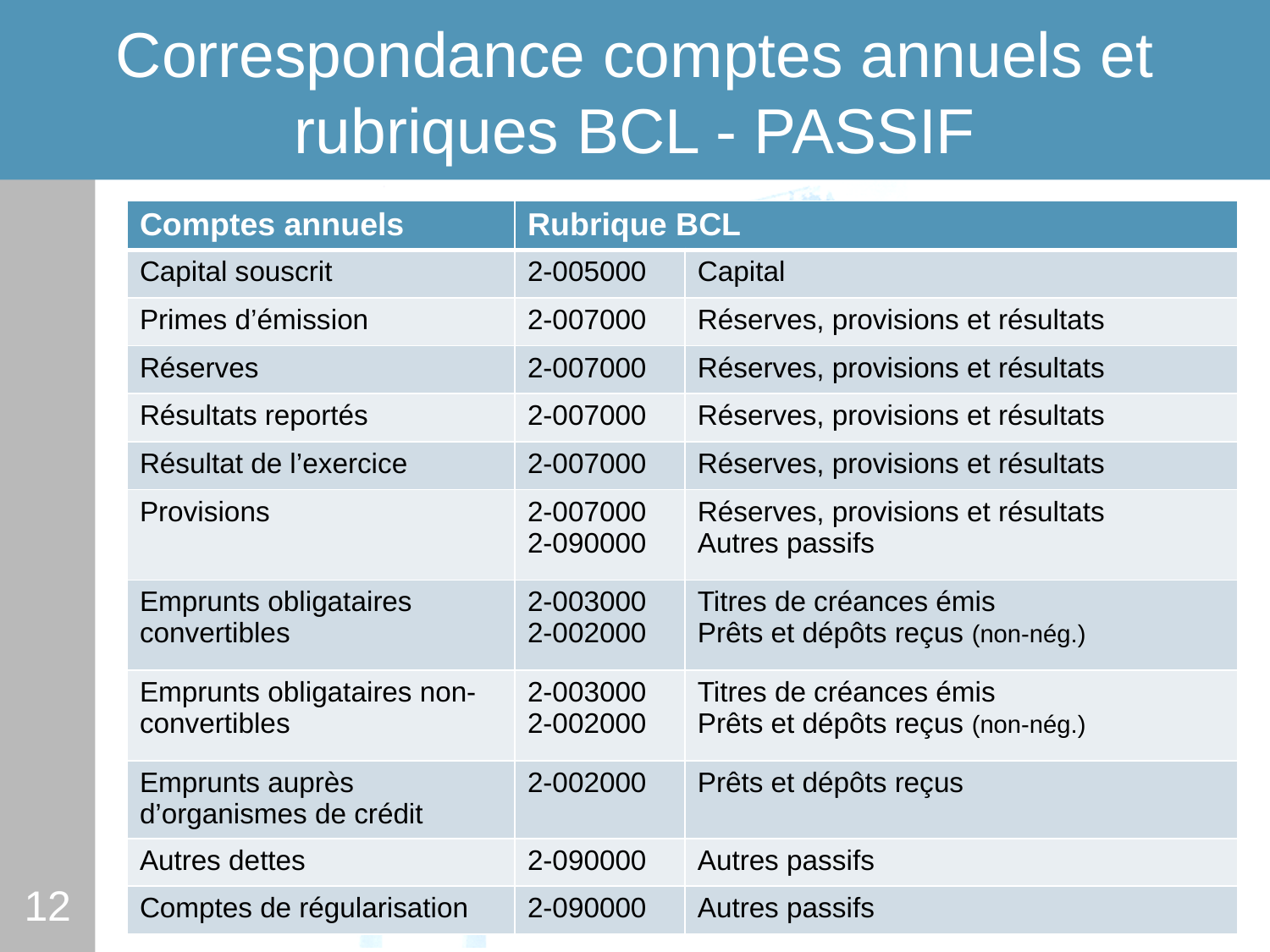

# Correspondance comptes annuels et rubriques BCL - PASSIF
| Comptes annuels | Rubrique BCL |  |
| --- | --- | --- |
| Capital souscrit | 2-005000 | Capital |
| Primes d’émission | 2-007000 | Réserves, provisions et résultats |
| Réserves | 2-007000 | Réserves, provisions et résultats |
| Résultats reportés | 2-007000 | Réserves, provisions et résultats |
| Résultat de l’exercice | 2-007000 | Réserves, provisions et résultats |
| Provisions | 2-007000 2-090000 | Réserves, provisions et résultats Autres passifs |
| Emprunts obligataires convertibles | 2-003000 2-002000 | Titres de créances émis Prêts et dépôts reçus (non-nég.) |
| Emprunts obligataires non-convertibles | 2-003000 2-002000 | Titres de créances émis Prêts et dépôts reçus (non-nég.) |
| Emprunts auprès d’organismes de crédit | 2-002000 | Prêts et dépôts reçus |
| Autres dettes | 2-090000 | Autres passifs |
| Comptes de régularisation | 2-090000 | Autres passifs |
12